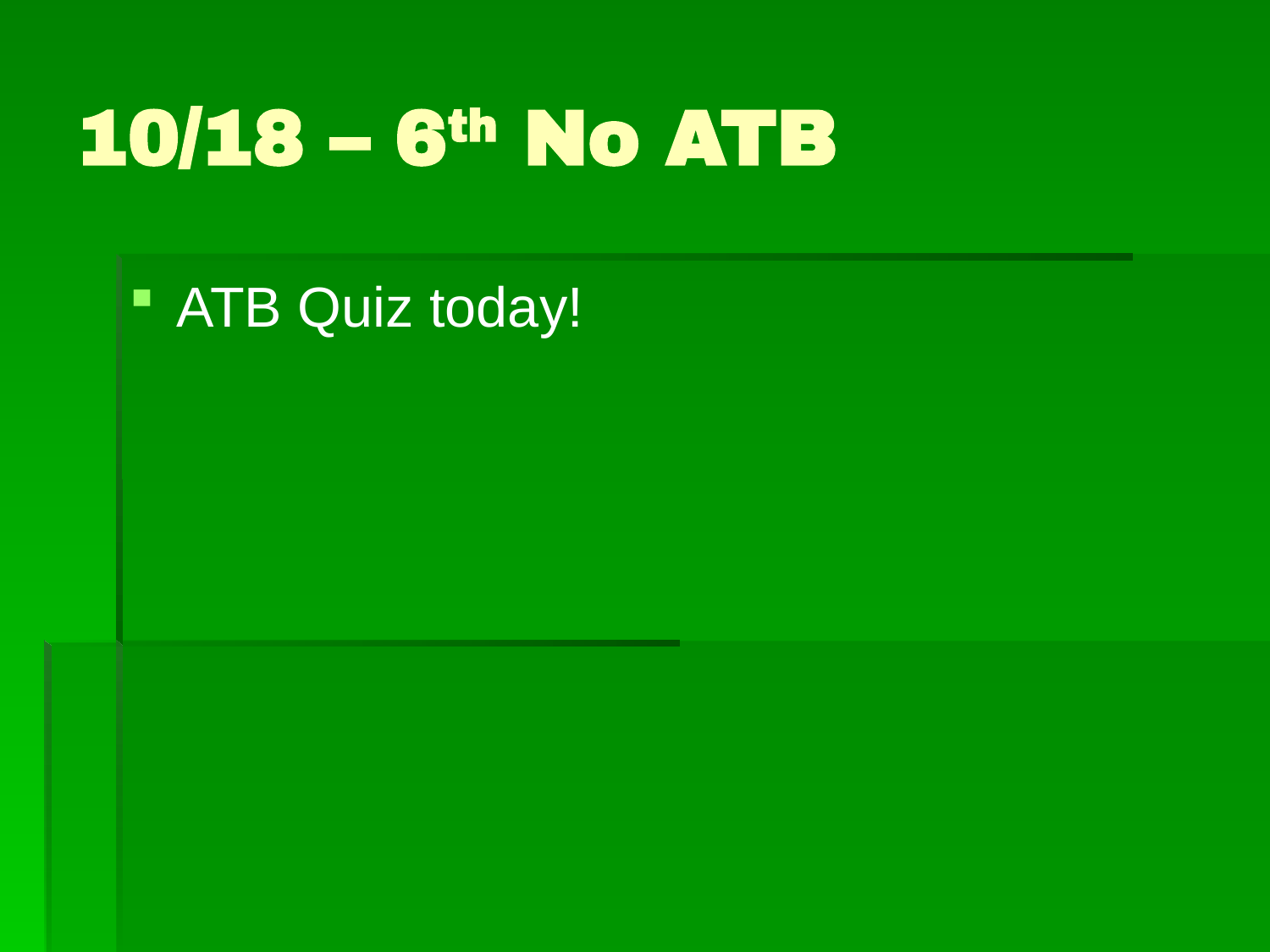

# 10/18 – 6th No ATB
ATB Quiz today!